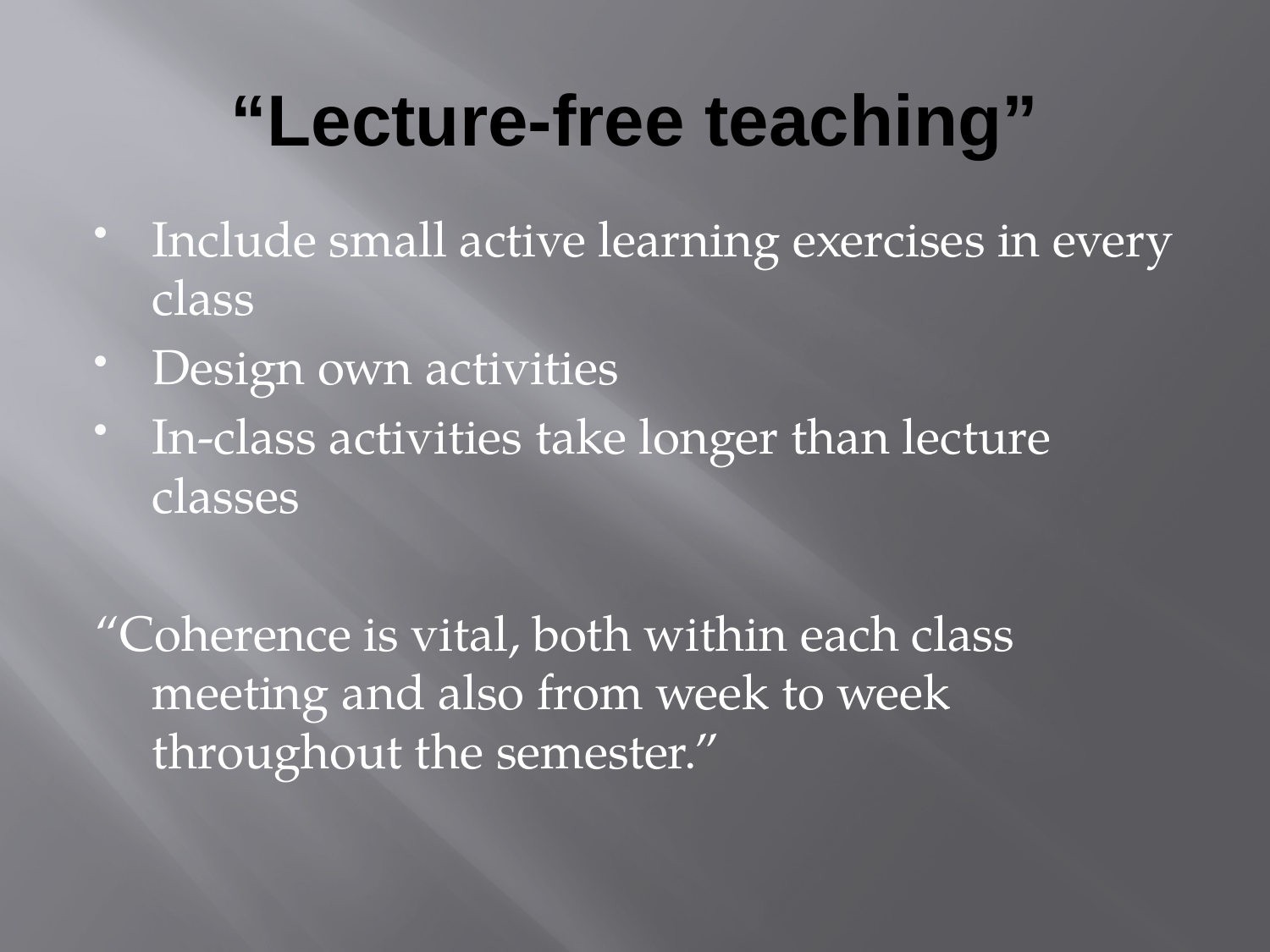

# “Lecture-free teaching”
Include small active learning exercises in every class
Design own activities
In-class activities take longer than lecture classes

“Coherence is vital, both within each class meeting and also from week to week throughout the semester.”